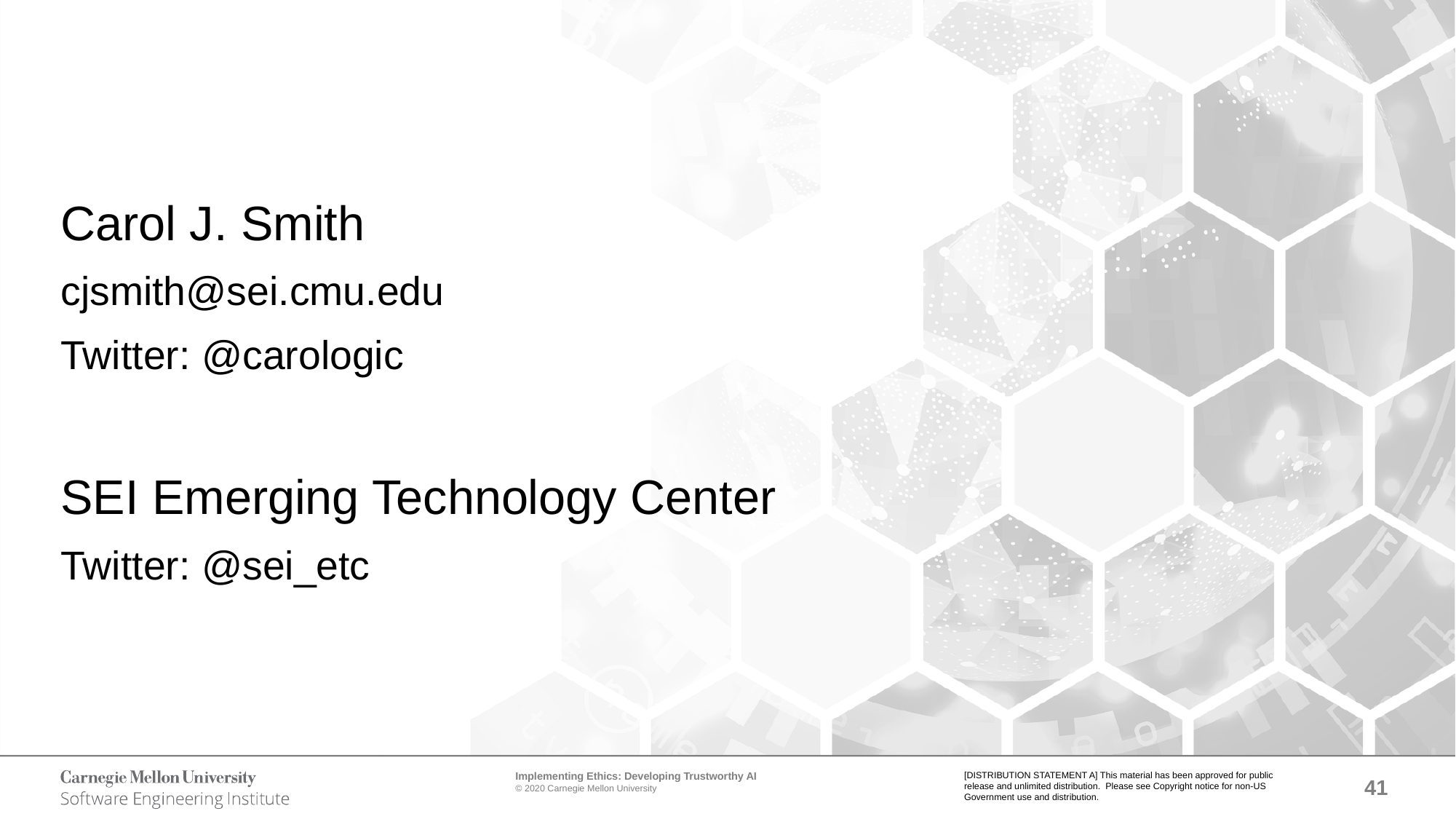

Carol J. Smith
cjsmith@sei.cmu.edu
Twitter: @carologic

SEI Emerging Technology Center
Twitter: @sei_etc